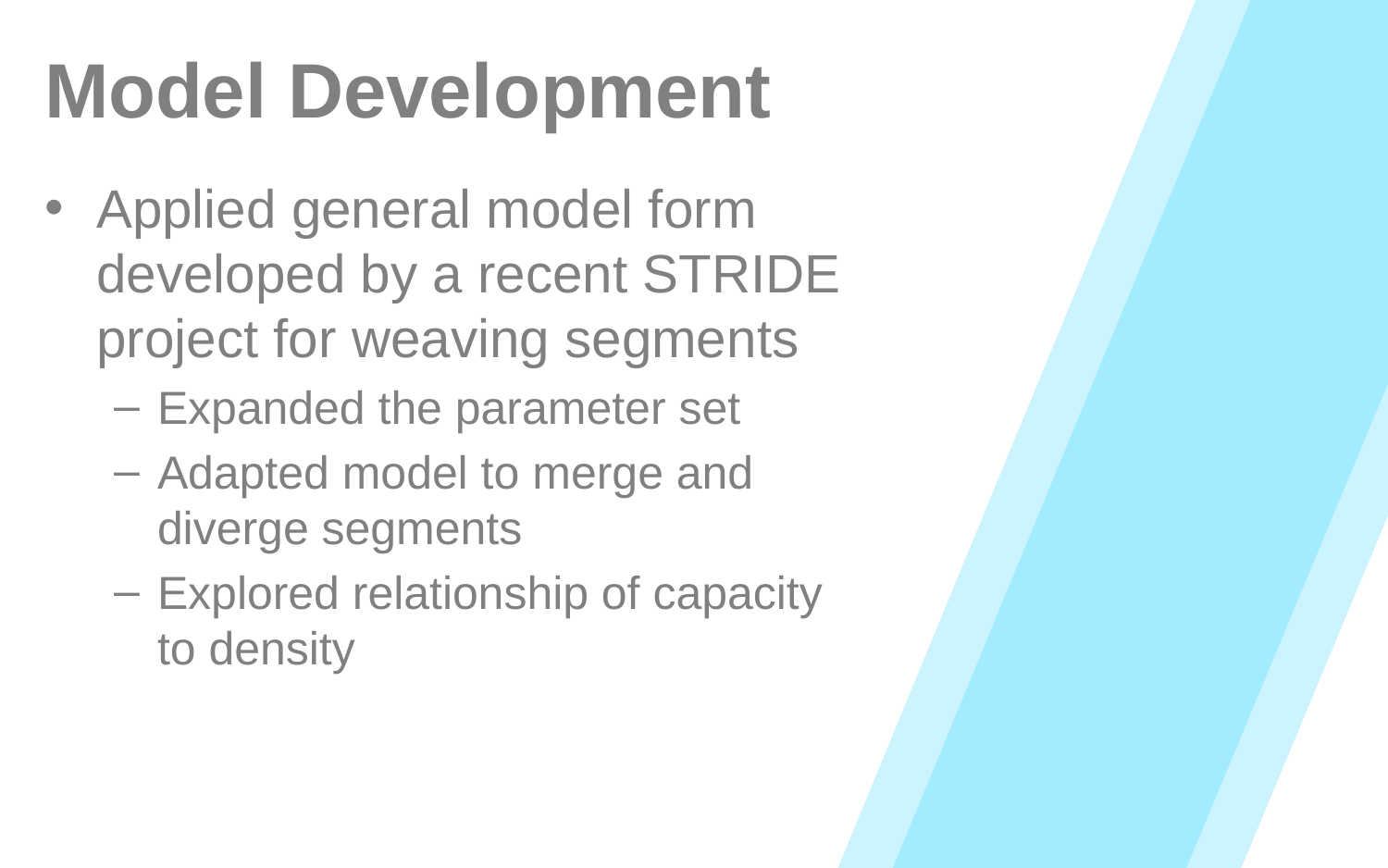

# Model Development
Applied general model form developed by a recent STRIDE project for weaving segments
Expanded the parameter set
Adapted model to merge and diverge segments
Explored relationship of capacity to density